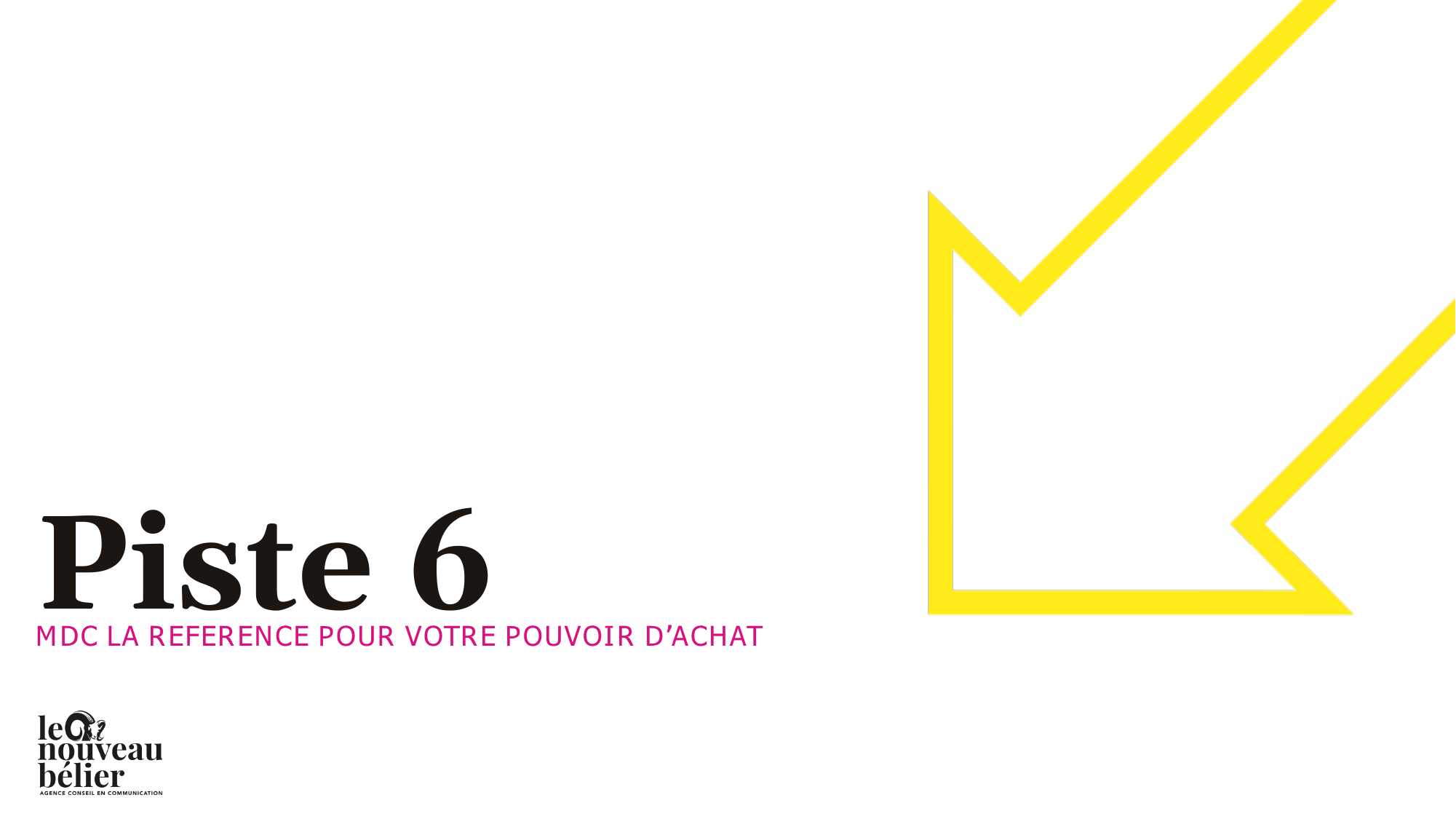

# Piste 6
MDC la reference pour votre pouvoir d’achat